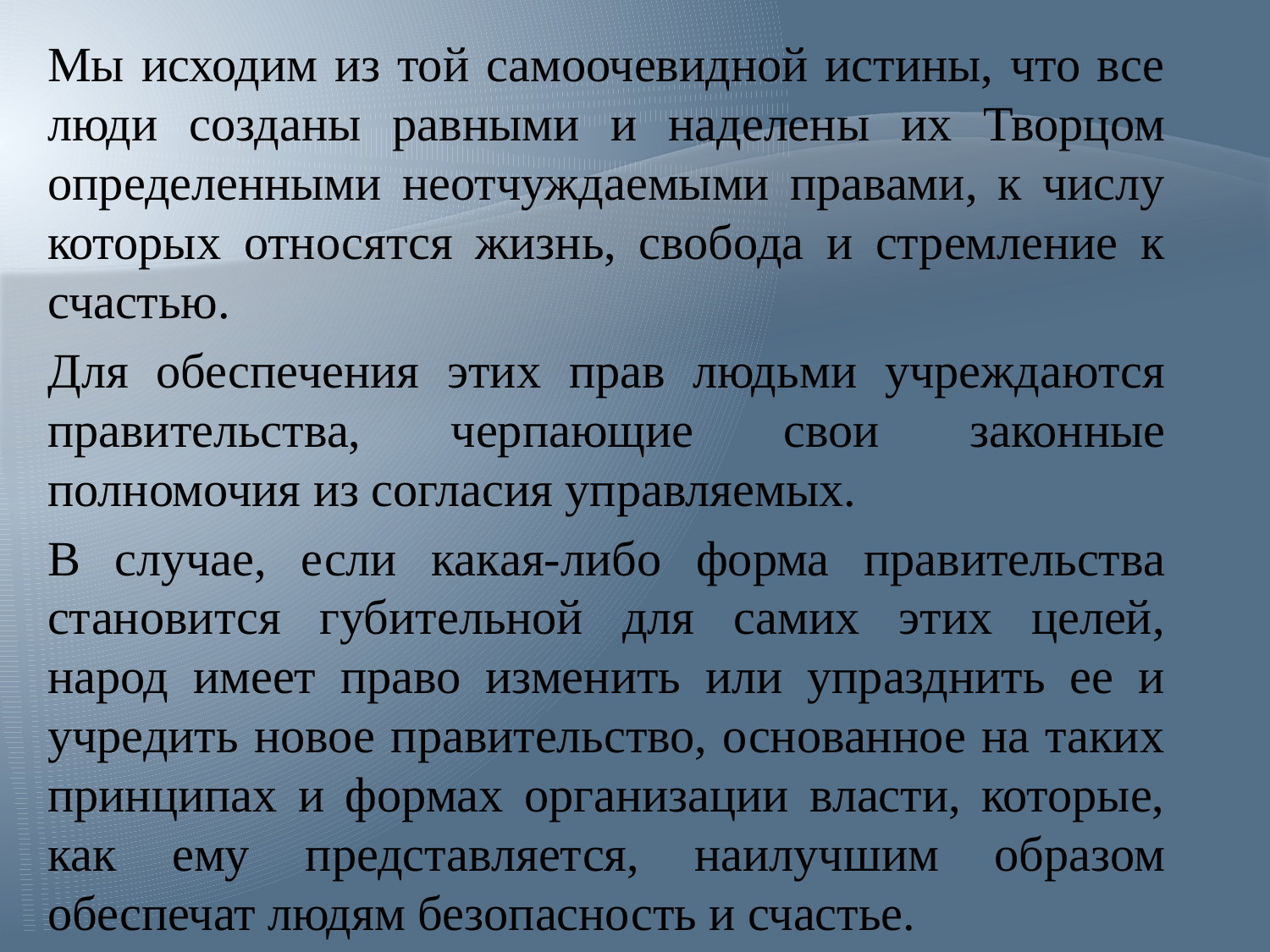

Мы исходим из той самоочевидной истины, что все люди созданы равными и наделены их Творцом определенными неотчуждаемыми правами, к числу которых относятся жизнь, свобода и стремление к счастью.
Для обеспечения этих прав людьми учреждаются правительства, черпающие свои законные полномочия из согласия управляемых.
В случае, если какая-либо форма правительства становится губительной для самих этих целей, народ имеет право изменить или упразднить ее и учредить новое правительство, основанное на таких принципах и формах организации власти, которые, как ему представляется, наилучшим образом обеспечат людям безопасность и счастье.